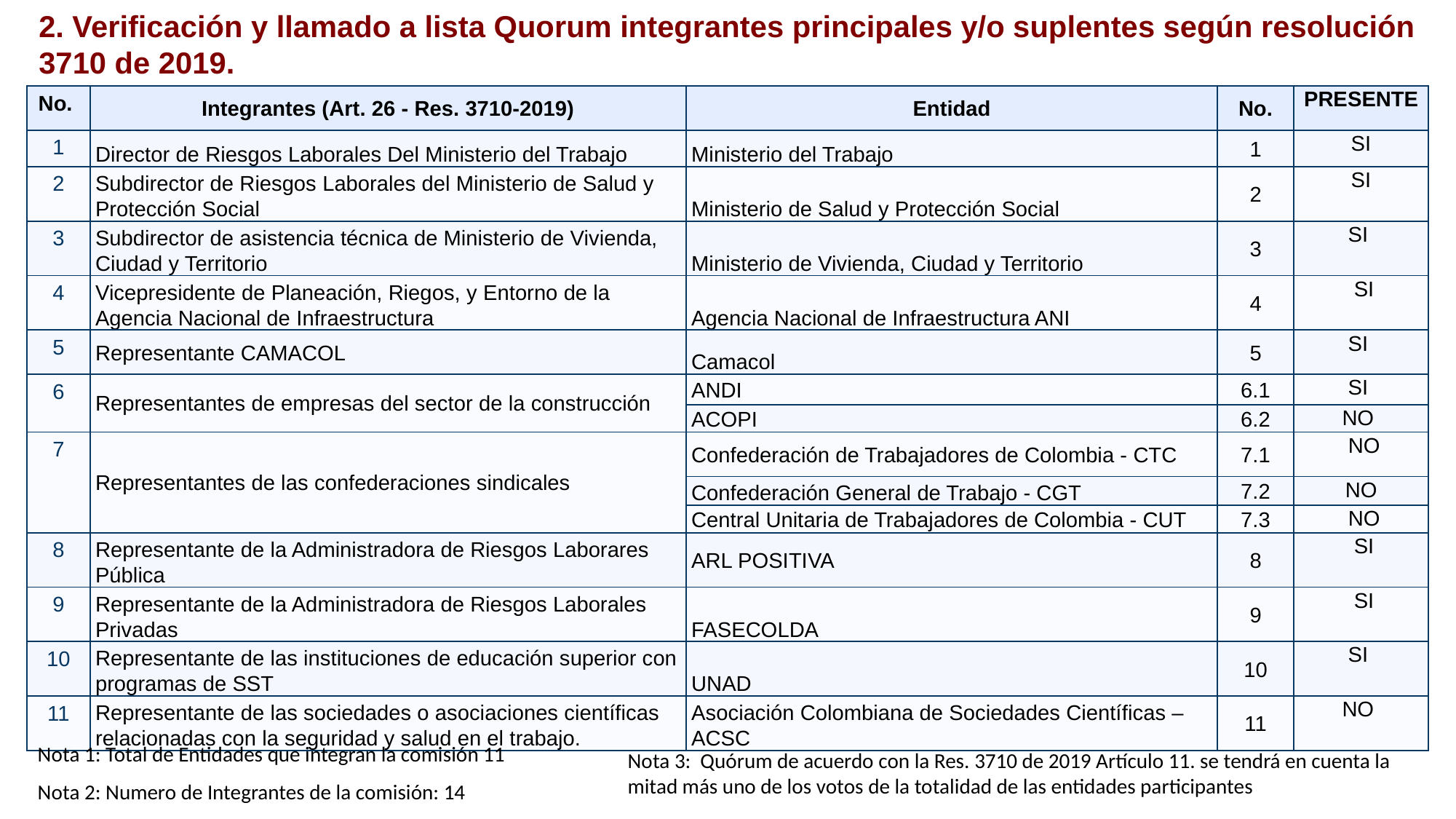

2. Verificación y llamado a lista Quorum integrantes principales y/o suplentes según resolución 3710 de 2019.
| No. | Integrantes (Art. 26 - Res. 3710-2019) | Entidad | No. | PRESENTE |
| --- | --- | --- | --- | --- |
| 1 | Director de Riesgos Laborales Del Ministerio del Trabajo | Ministerio del Trabajo | 1 | SI |
| 2 | Subdirector de Riesgos Laborales del Ministerio de Salud y Protección Social | Ministerio de Salud y Protección Social | 2 | SI |
| 3 | Subdirector de asistencia técnica de Ministerio de Vivienda, Ciudad y Territorio | Ministerio de Vivienda, Ciudad y Territorio | 3 | SI |
| 4 | Vicepresidente de Planeación, Riegos, y Entorno de la Agencia Nacional de Infraestructura | Agencia Nacional de Infraestructura ANI | 4 | SI |
| 5 | Representante CAMACOL | Camacol | 5 | SI |
| 6 | Representantes de empresas del sector de la construcción | ANDI | 6.1 | SI |
|  |  | ACOPI | 6.2 | NO |
| 7 | Representantes de las confederaciones sindicales | Confederación de Trabajadores de Colombia - CTC | 7.1 | NO |
|  |  | Confederación General de Trabajo - CGT | 7.2 | NO |
|  |  | Central Unitaria de Trabajadores de Colombia - CUT | 7.3 | NO |
| 8 | Representante de la Administradora de Riesgos Laborares Pública | ARL POSITIVA | 8 | SI |
| 9 | Representante de la Administradora de Riesgos Laborales Privadas | FASECOLDA | 9 | SI |
| 10 | Representante de las instituciones de educación superior con programas de SST | UNAD | 10 | SI |
| 11 | Representante de las sociedades o asociaciones científicas relacionadas con la seguridad y salud en el trabajo. | Asociación Colombiana de Sociedades Científicas – ACSC | 11 | NO |
Nota 1: Total de Entidades que integran la comisión 11
Nota 2: Numero de Integrantes de la comisión: 14
Nota 3:  Quórum de acuerdo con la Res. 3710 de 2019 Artículo 11. se tendrá en cuenta la mitad más uno de los votos de la totalidad de las entidades participantes